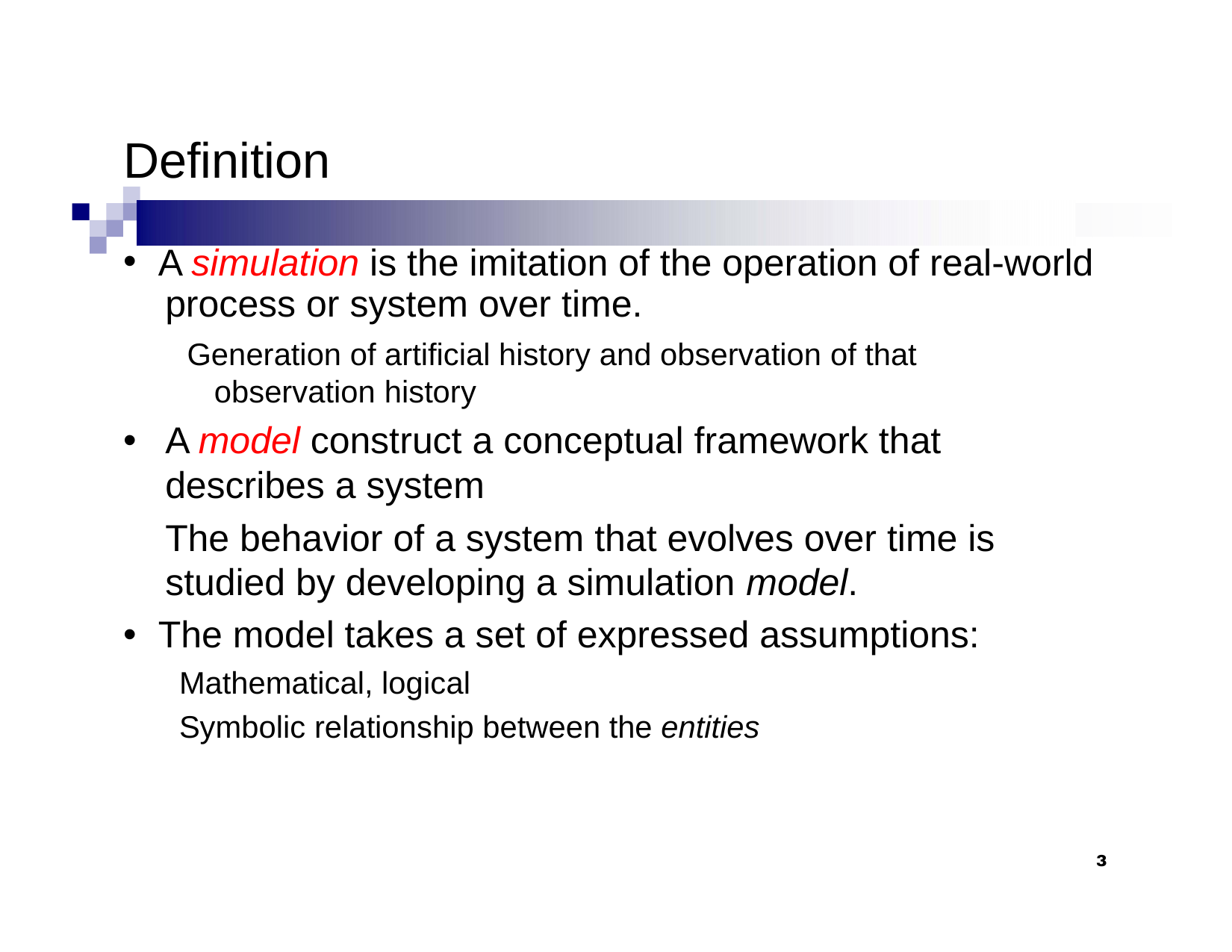

Definition

A simulation is the imitation of the operation of real-world
process or system over time.
 Generation of artificial history and observation of that observation history
A model construct a conceptual framework that describes a system
	The behavior of a system that evolves over time is studied by developing a simulation model.
The model takes a set of expressed assumptions:
Mathematical, logical
Symbolic relationship between the entities
3